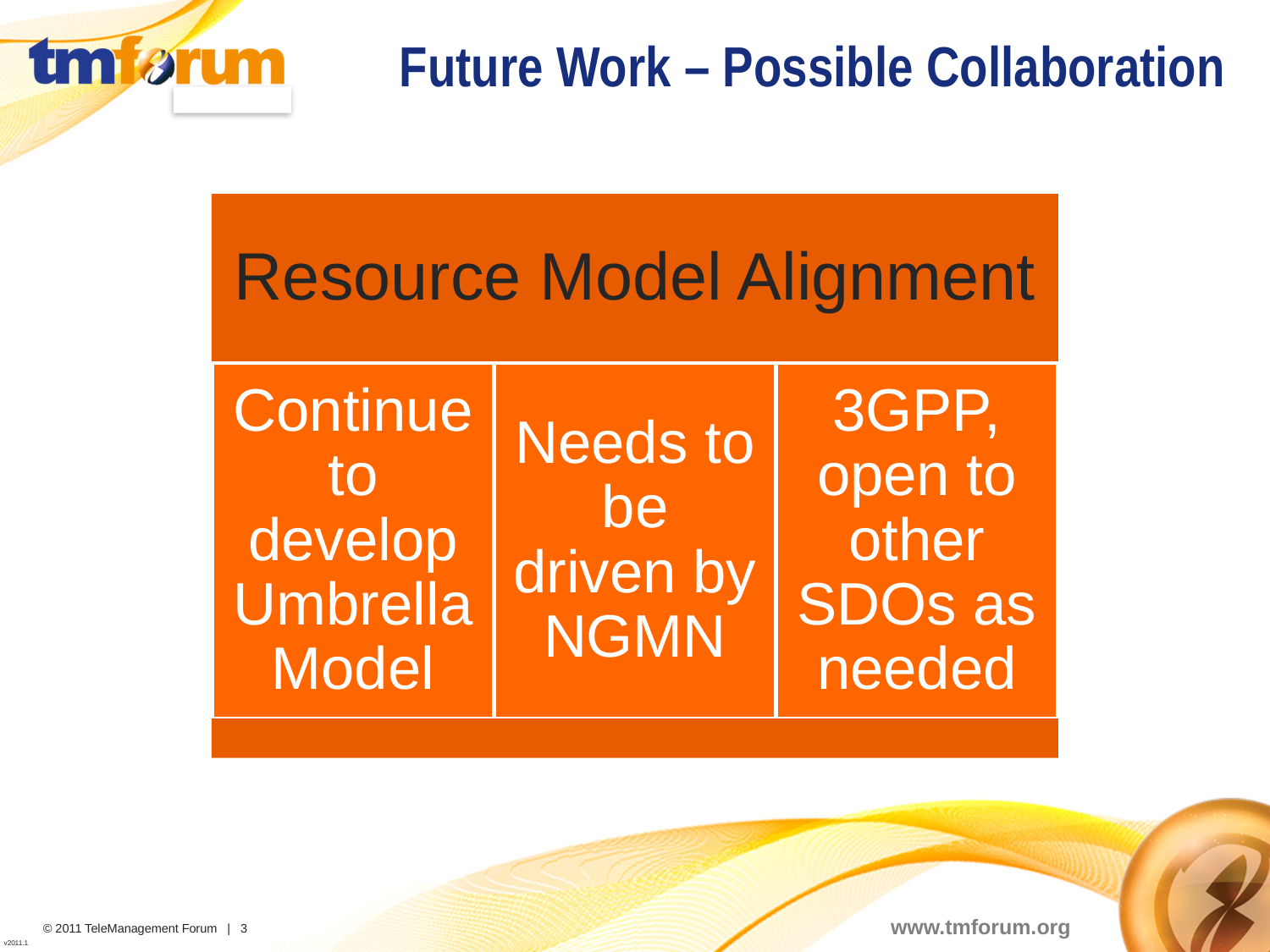

# Future Work – Possible Collaboration
Resource Model Alignment
Continue to develop Umbrella Model
Needs to be driven by NGMN
3GPP, open to other SDOs as needed